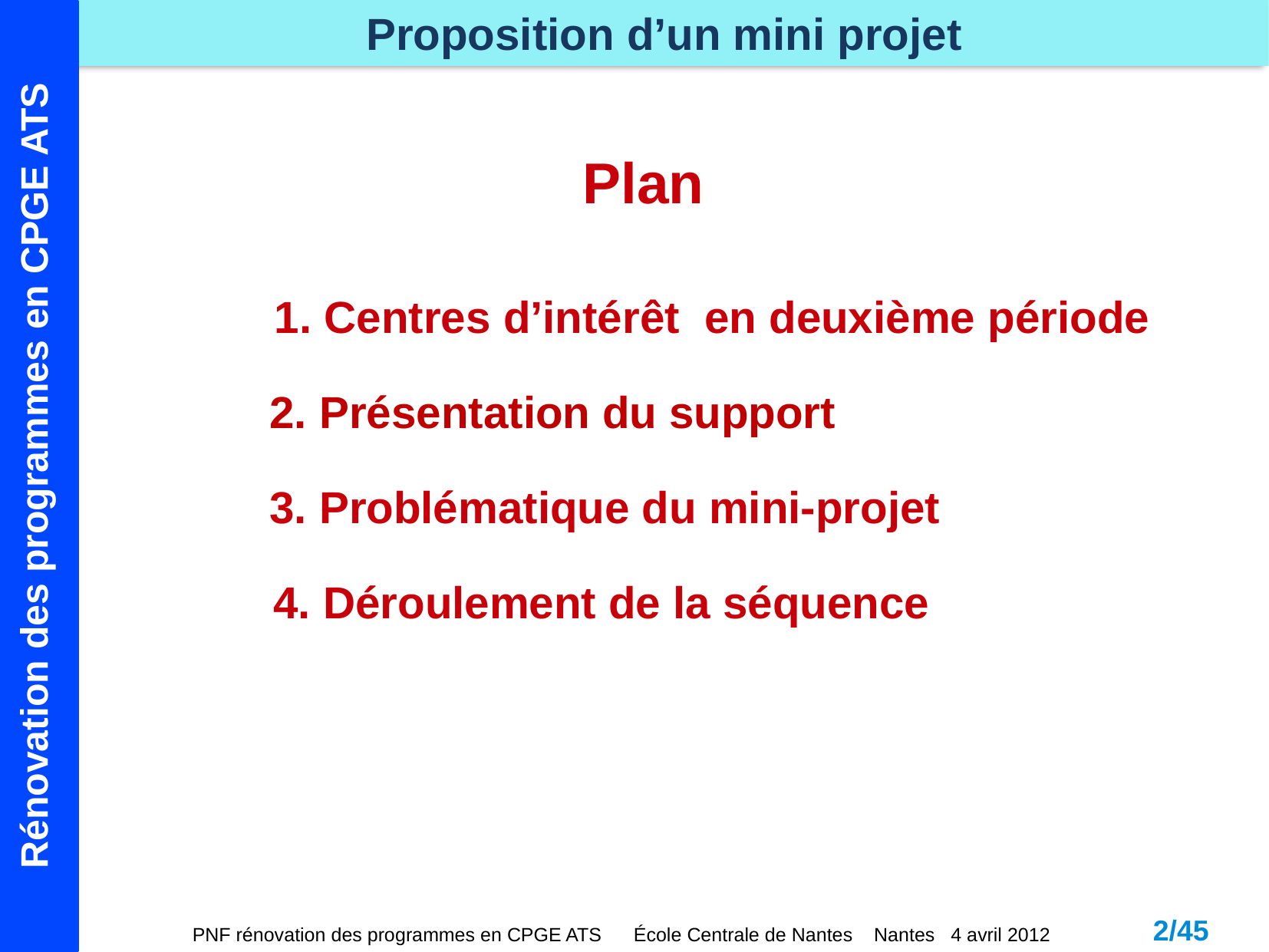

Proposition d’un mini projet
Plan
1. Centres d’intérêt  en deuxième période
2. Présentation du support
3. Problématique du mini-projet
4. Déroulement de la séquence